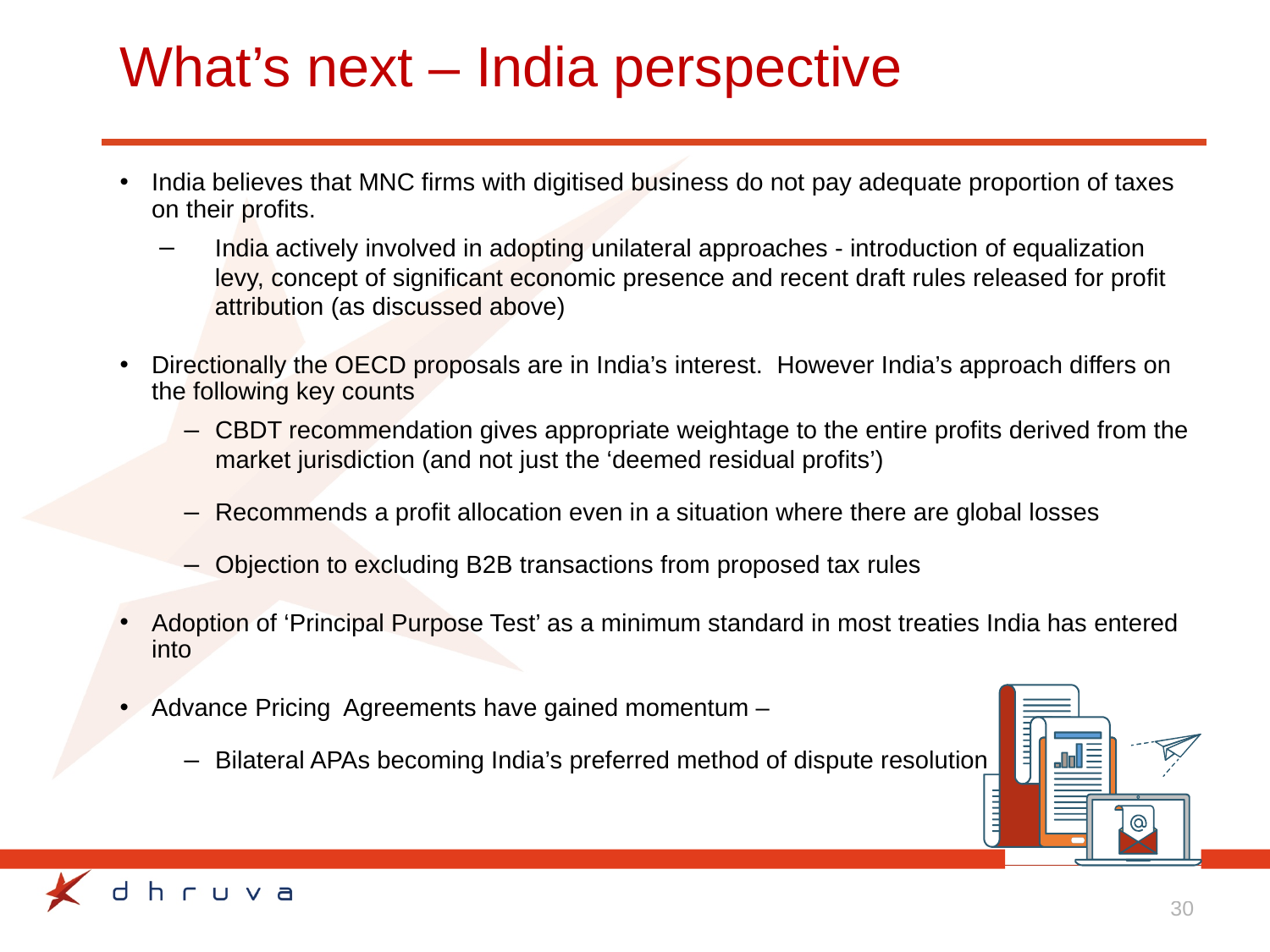

# What’s next – India perspective
India believes that MNC firms with digitised business do not pay adequate proportion of taxes on their profits.
India actively involved in adopting unilateral approaches - introduction of equalization levy, concept of significant economic presence and recent draft rules released for profit attribution (as discussed above)
Directionally the OECD proposals are in India’s interest.  However India’s approach differs on the following key counts
CBDT recommendation gives appropriate weightage to the entire profits derived from the market jurisdiction (and not just the ‘deemed residual profits’)
Recommends a profit allocation even in a situation where there are global losses
Objection to excluding B2B transactions from proposed tax rules
Adoption of ‘Principal Purpose Test’ as a minimum standard in most treaties India has entered into
Advance Pricing  Agreements have gained momentum –
Bilateral APAs becoming India’s preferred method of dispute resolution

30